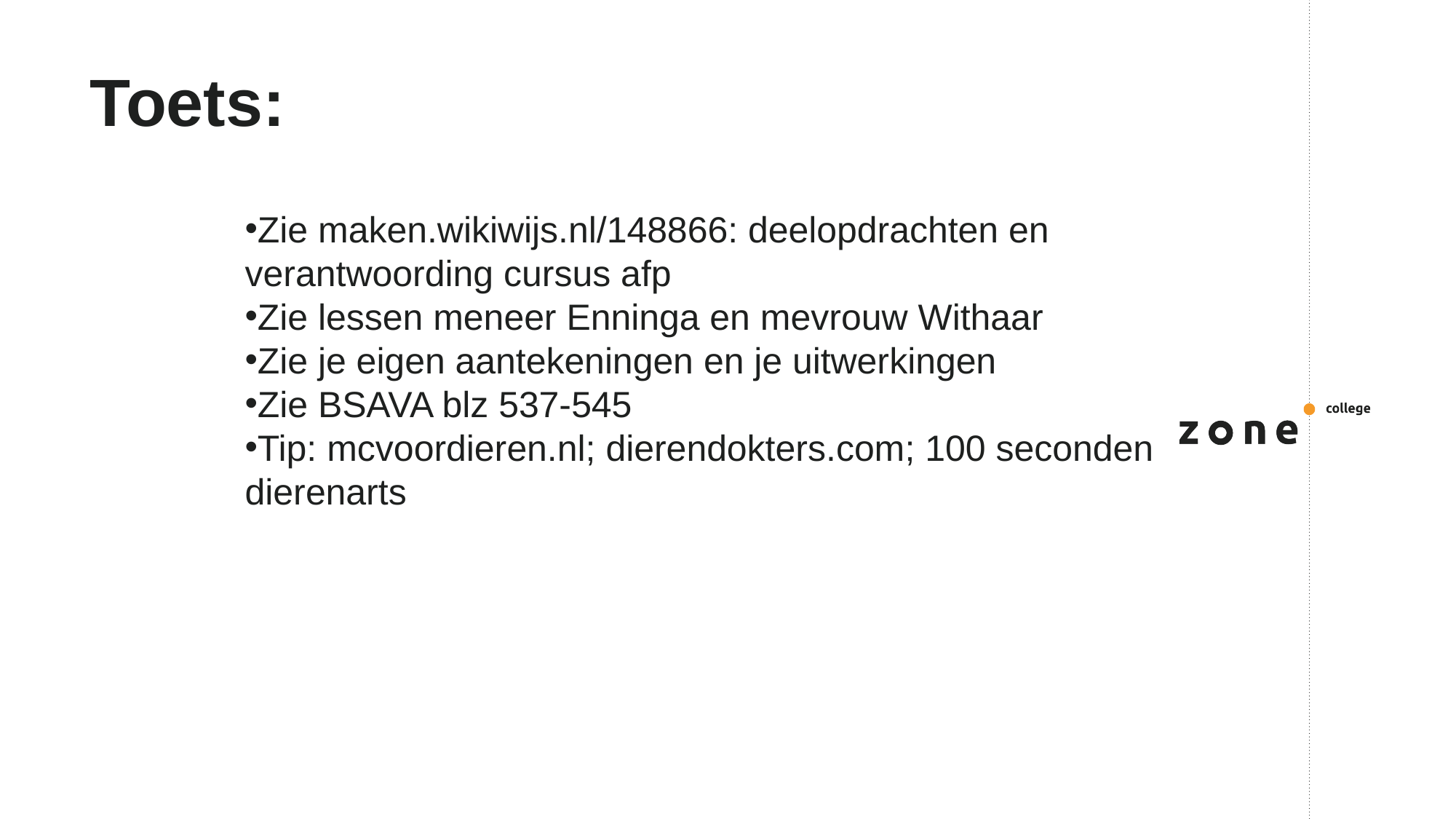

# Toets:
Zie maken.wikiwijs.nl/148866: deelopdrachten en verantwoording cursus afp
Zie lessen meneer Enninga en mevrouw Withaar
Zie je eigen aantekeningen en je uitwerkingen
Zie BSAVA blz 537-545
Tip: mcvoordieren.nl; dierendokters.com; 100 seconden dierenarts